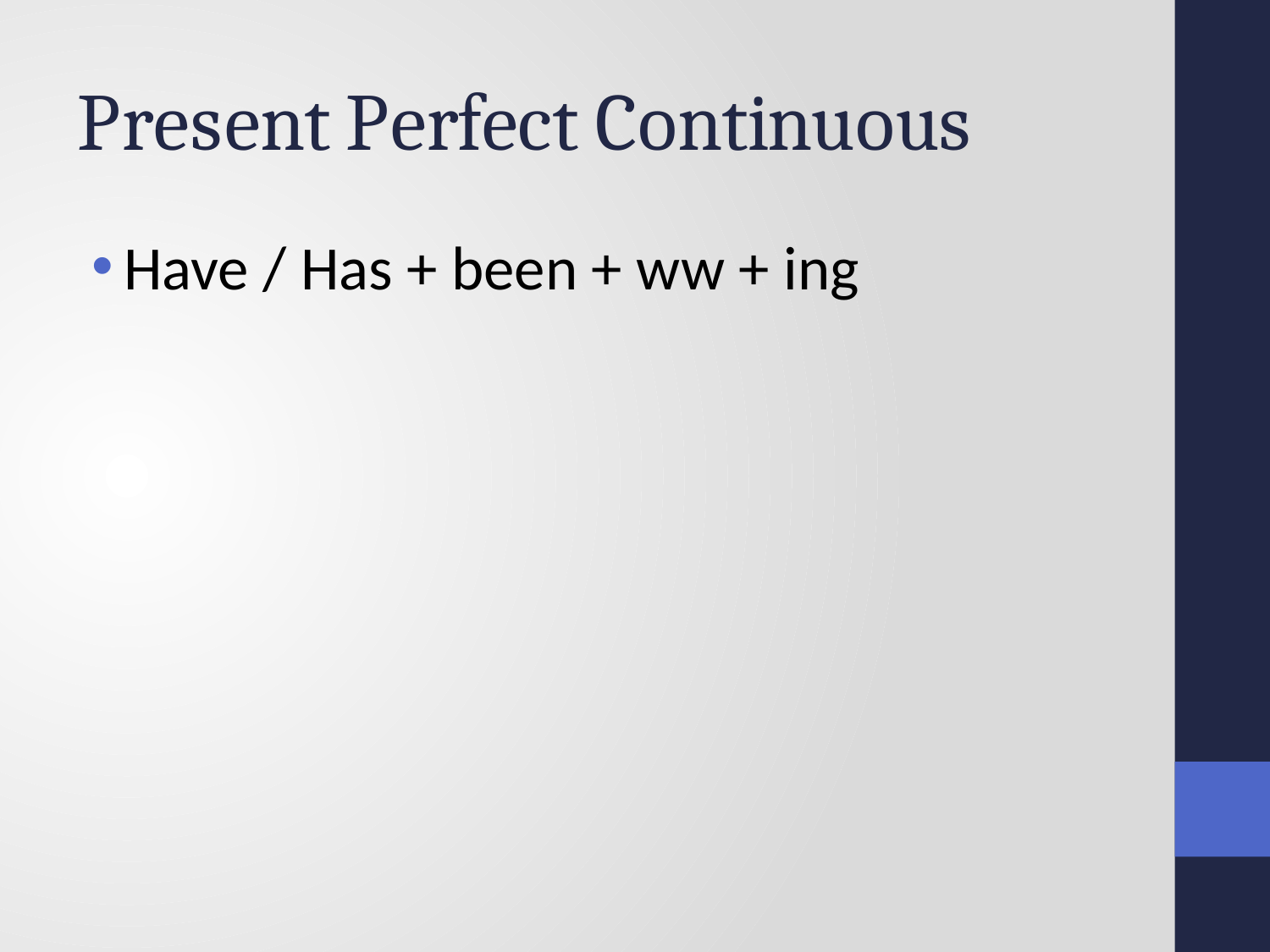

# Present Perfect Continuous
Have / Has + been + ww + ing